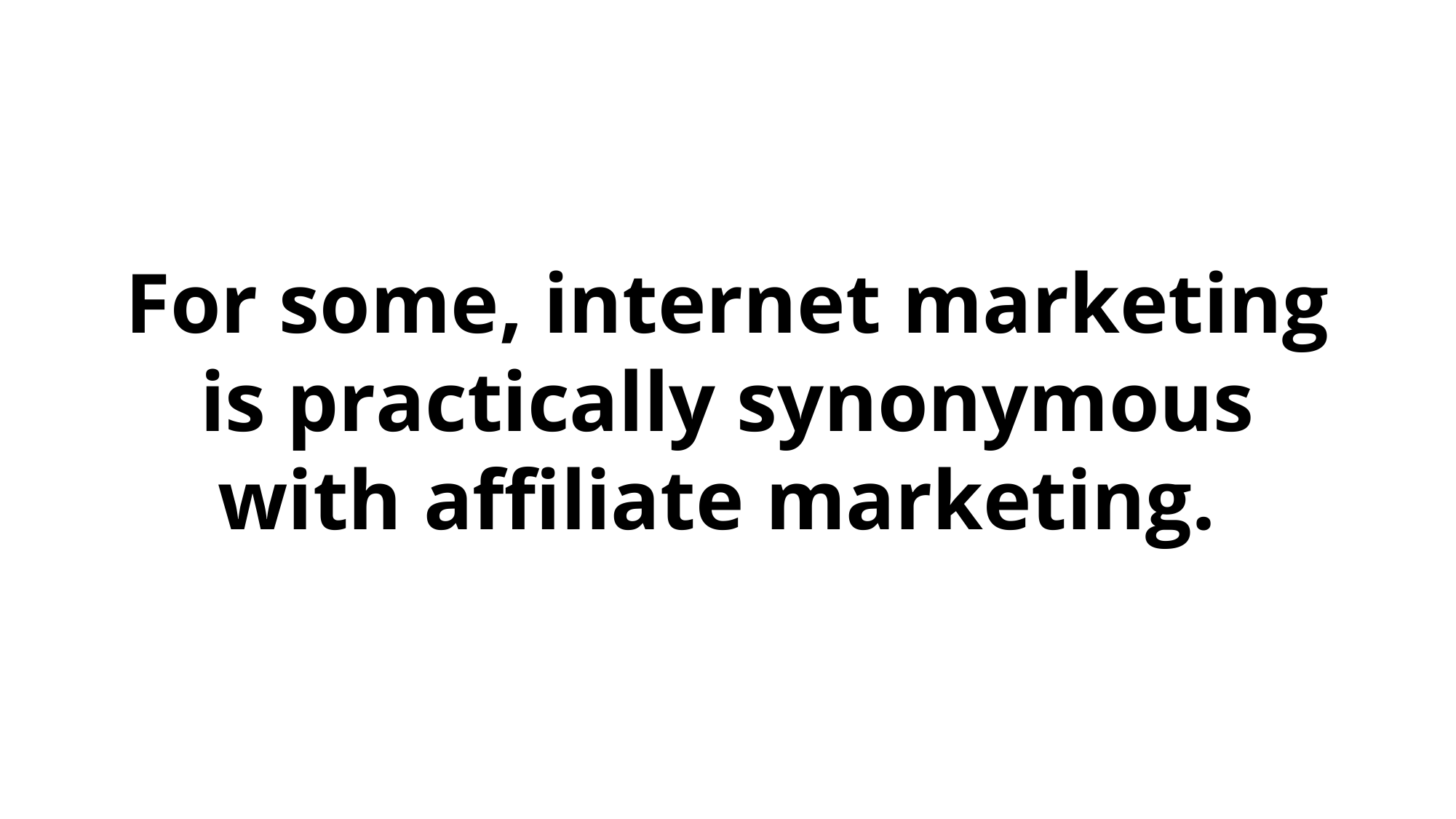

For some, internet marketing is practically synonymous with affiliate marketing.